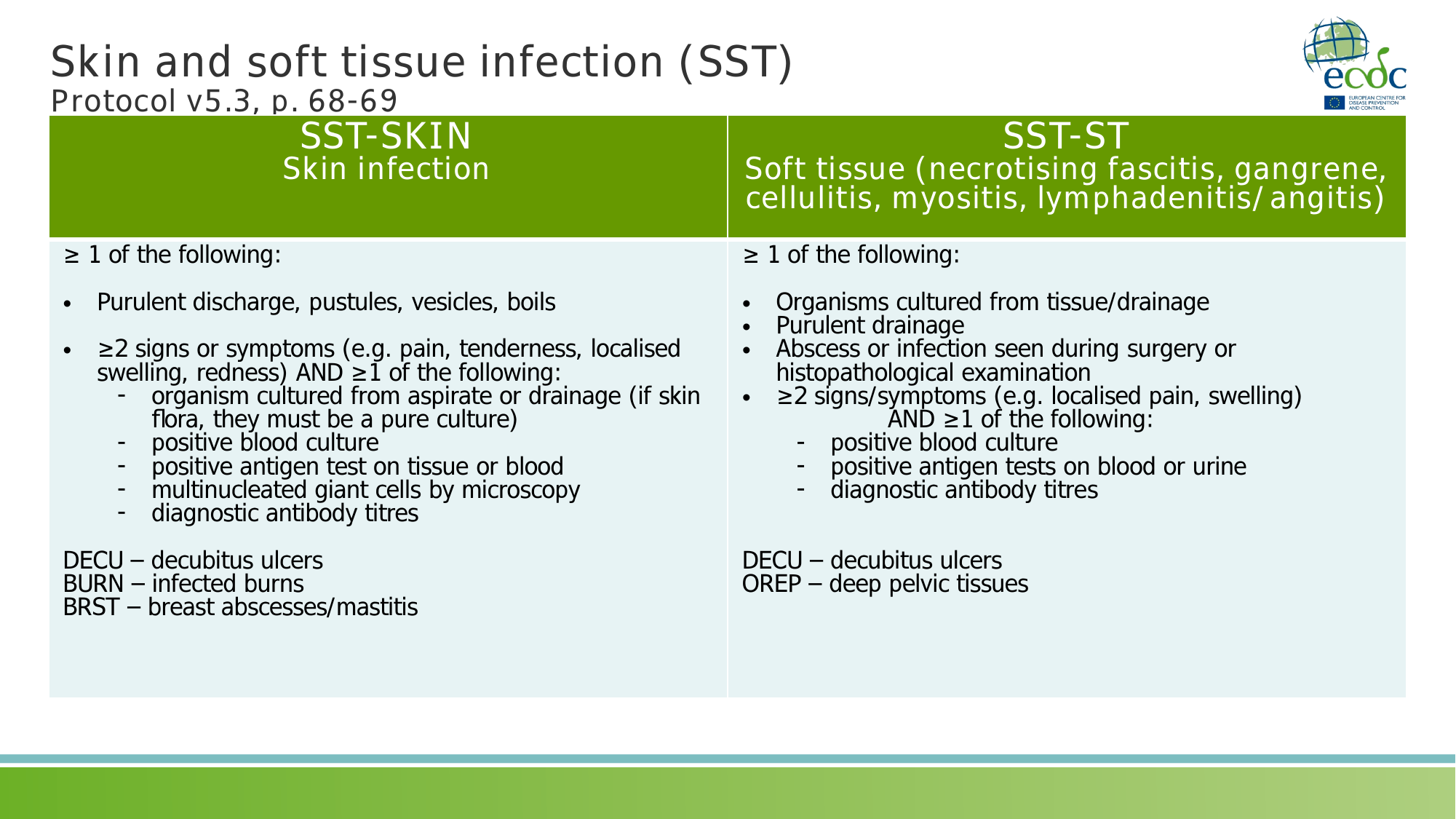

Skin and soft tissue infection (SST)
Protocol v5.3, p. 68-69
| SST-SKIN Skin infection | SST-ST Soft tissue (necrotising fascitis, gangrene, cellulitis, myositis, lymphadenitis/angitis) |
| --- | --- |
| ≥ 1 of the following: Purulent discharge, pustules, vesicles, boils ≥2 signs or symptoms (e.g. pain, tenderness, localised swelling, redness) AND ≥1 of the following: organism cultured from aspirate or drainage (if skin flora, they must be a pure culture) positive blood culture positive antigen test on tissue or blood multinucleated giant cells by microscopy diagnostic antibody titres DECU – decubitus ulcers BURN – infected burns BRST – breast abscesses/mastitis | ≥ 1 of the following: Organisms cultured from tissue/drainage Purulent drainage Abscess or infection seen during surgery or histopathological examination ≥2 signs/symptoms (e.g. localised pain, swelling) AND ≥1 of the following: positive blood culture positive antigen tests on blood or urine diagnostic antibody titres DECU – decubitus ulcers OREP – deep pelvic tissues |